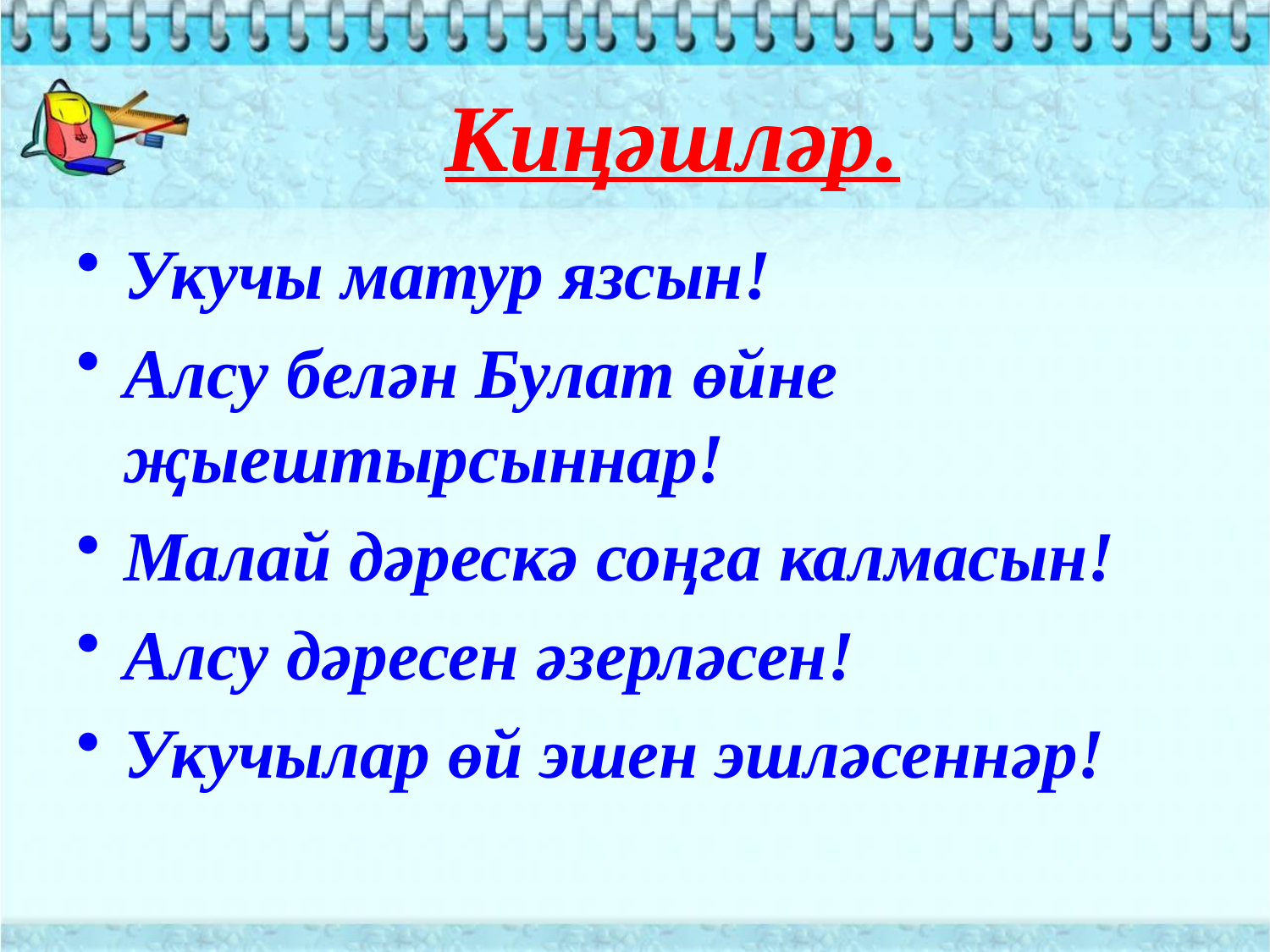

# Киңәшләр.
Укучы матур язсын!
Алсу белән Булат өйне җыештырсыннар!
Малай дәрескә соңга калмасын!
Алсу дәресен әзерләсен!
Укучылар өй эшен эшләсеннәр!